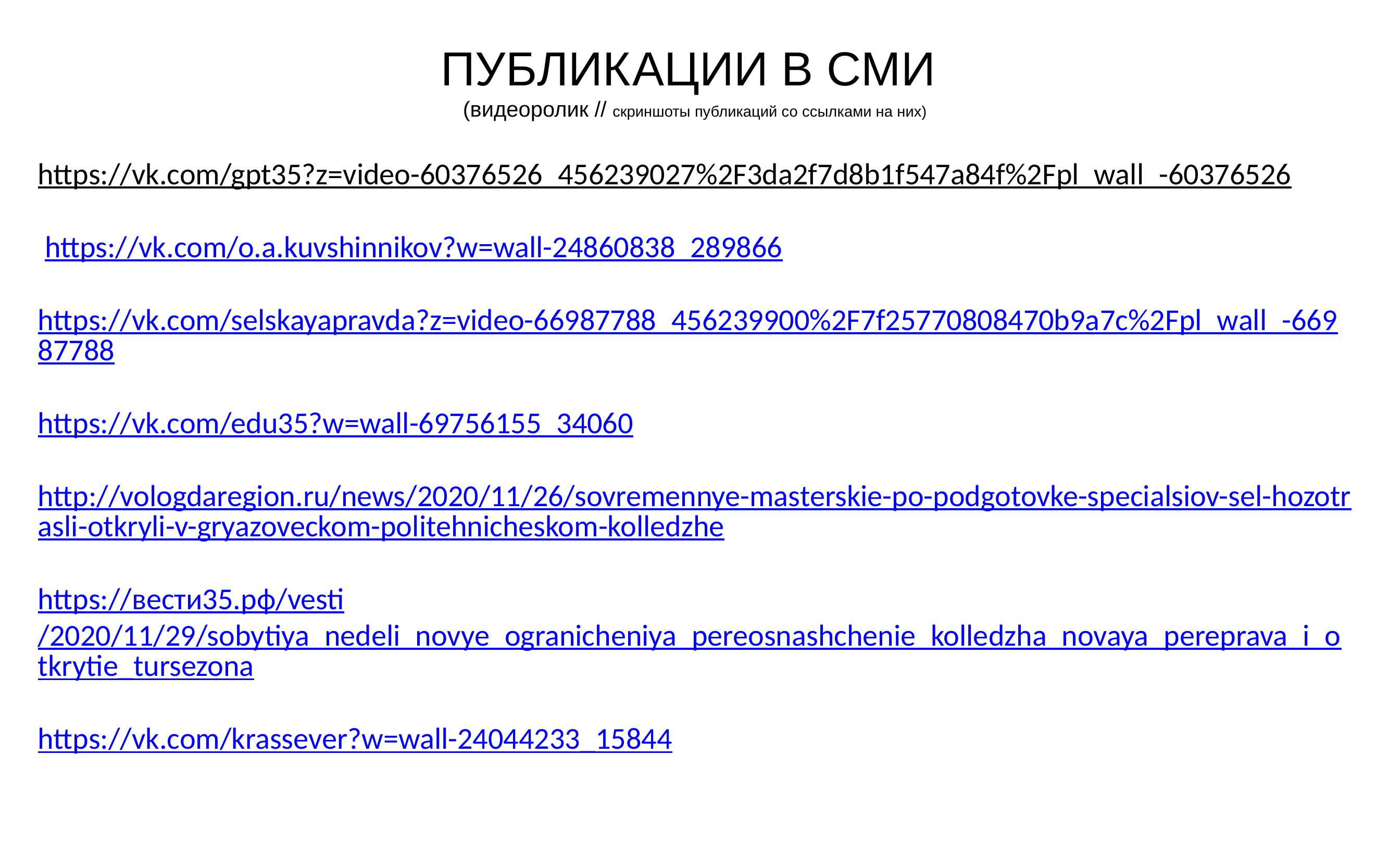

# ПУБЛИКАЦИИ В СМИ (видеоролик // скриншоты публикаций со ссылками на них)
https://vk.com/gpt35?z=video-60376526_456239027%2F3da2f7d8b1f547a84f%2Fpl_wall_-60376526

 https://vk.com/o.a.kuvshinnikov?w=wall-24860838_289866

https://vk.com/selskayapravda?z=video-66987788_456239900%2F7f25770808470b9a7c%2Fpl_wall_-66987788

https://vk.com/edu35?w=wall-69756155_34060

http://vologdaregion.ru/news/2020/11/26/sovremennye-masterskie-po-podgotovke-specialsiov-sel-hozotrasli-otkryli-v-gryazoveckom-politehnicheskom-kolledzhe

https://вести35.рф/vesti/2020/11/29/sobytiya_nedeli_novye_ogranicheniya_pereosnashchenie_kolledzha_novaya_pereprava_i_otkrytie_tursezona

https://vk.com/krassever?w=wall-24044233_15844